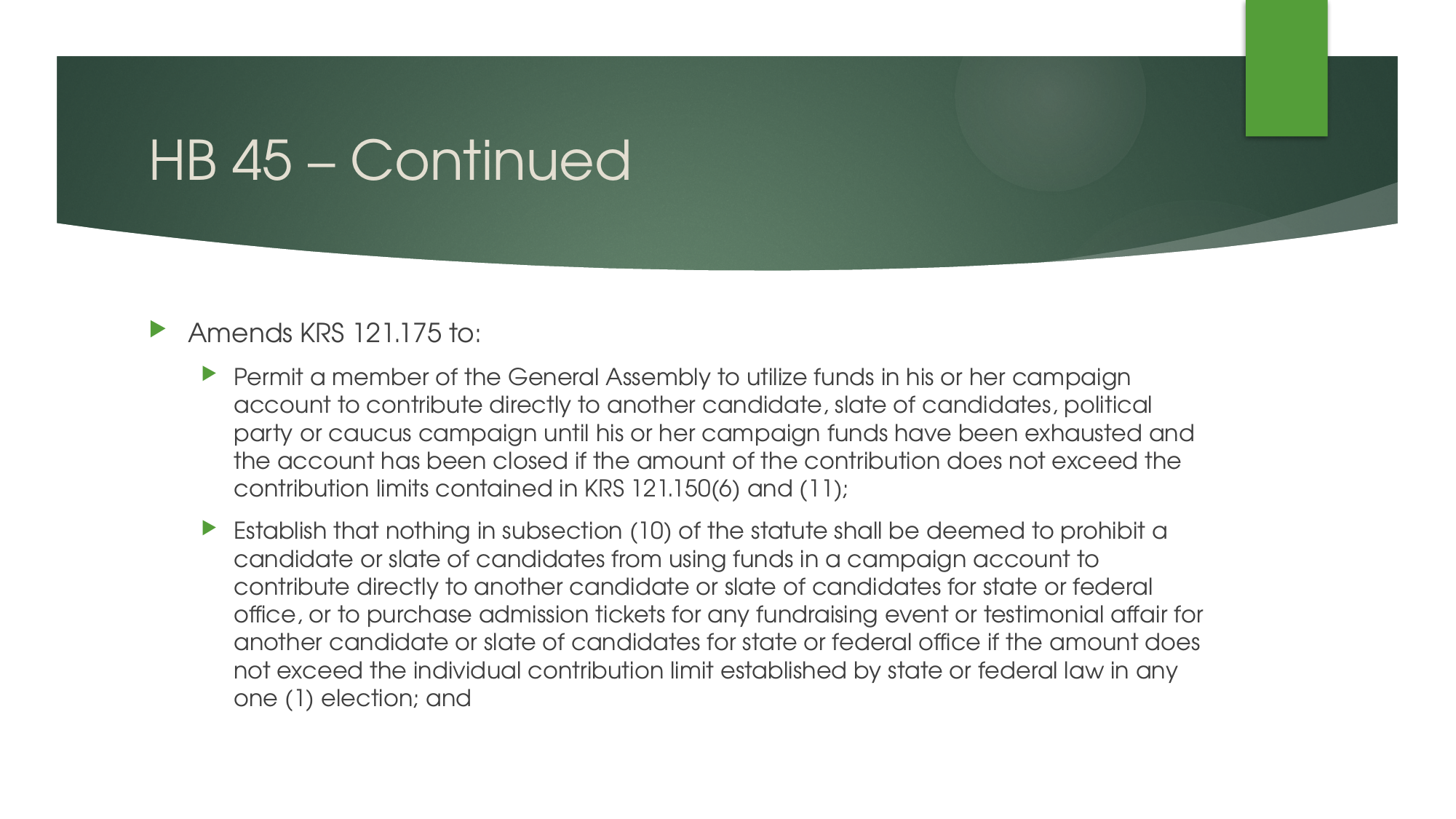

# HB 45 – Continued
Amends KRS 121.175 to:
Permit a member of the General Assembly to utilize funds in his or her campaign account to contribute directly to another candidate, slate of candidates, political party or caucus campaign until his or her campaign funds have been exhausted and the account has been closed if the amount of the contribution does not exceed the contribution limits contained in KRS 121.150(6) and (11);
Establish that nothing in subsection (10) of the statute shall be deemed to prohibit a candidate or slate of candidates from using funds in a campaign account to contribute directly to another candidate or slate of candidates for state or federal office, or to purchase admission tickets for any fundraising event or testimonial affair for another candidate or slate of candidates for state or federal office if the amount does not exceed the individual contribution limit established by state or federal law in any one (1) election; and